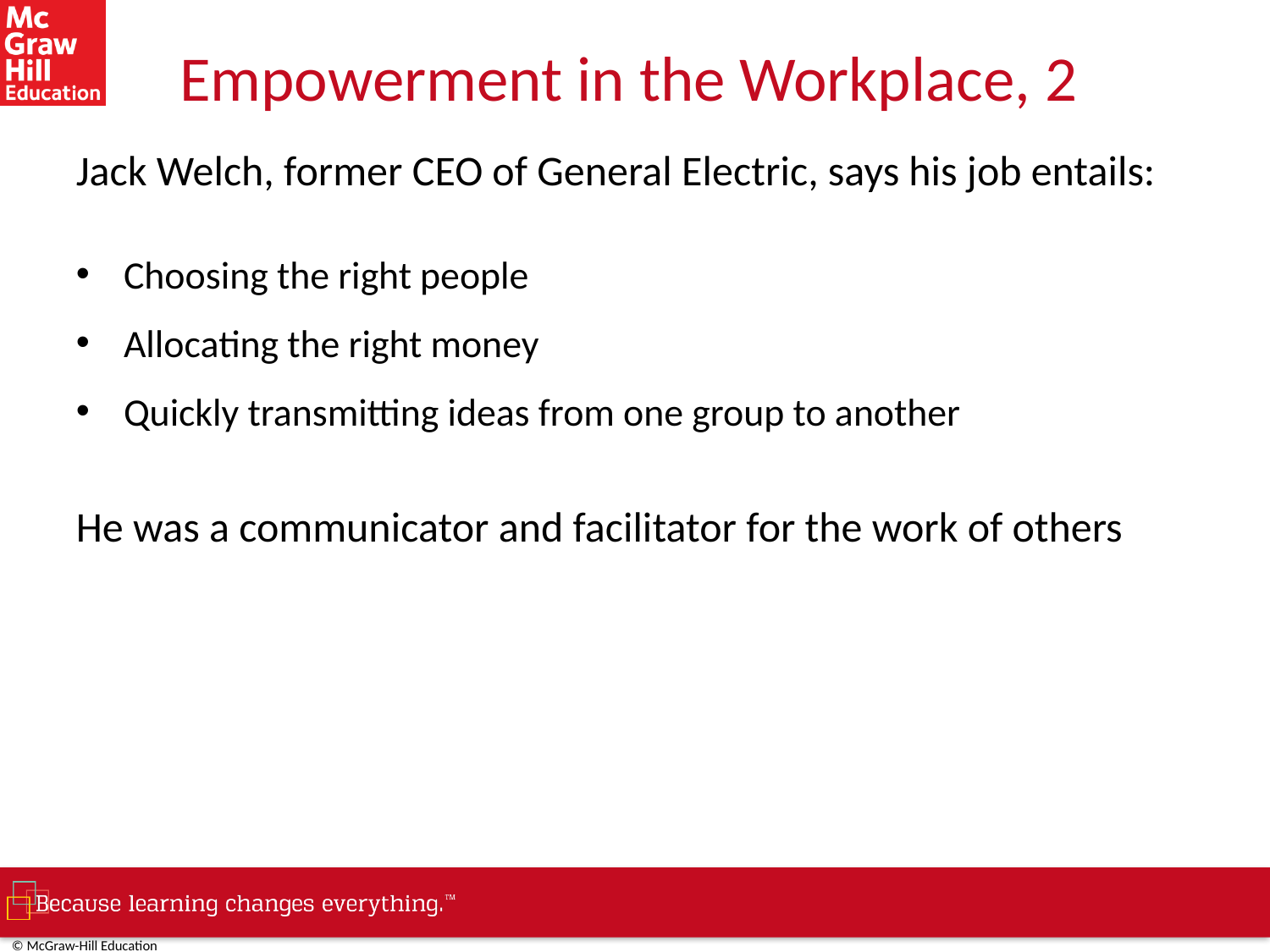

# Empowerment in the Workplace, 2
Jack Welch, former CEO of General Electric, says his job entails:

Choosing the right people
Allocating the right money
Quickly transmitting ideas from one group to another

He was a communicator and facilitator for the work of others